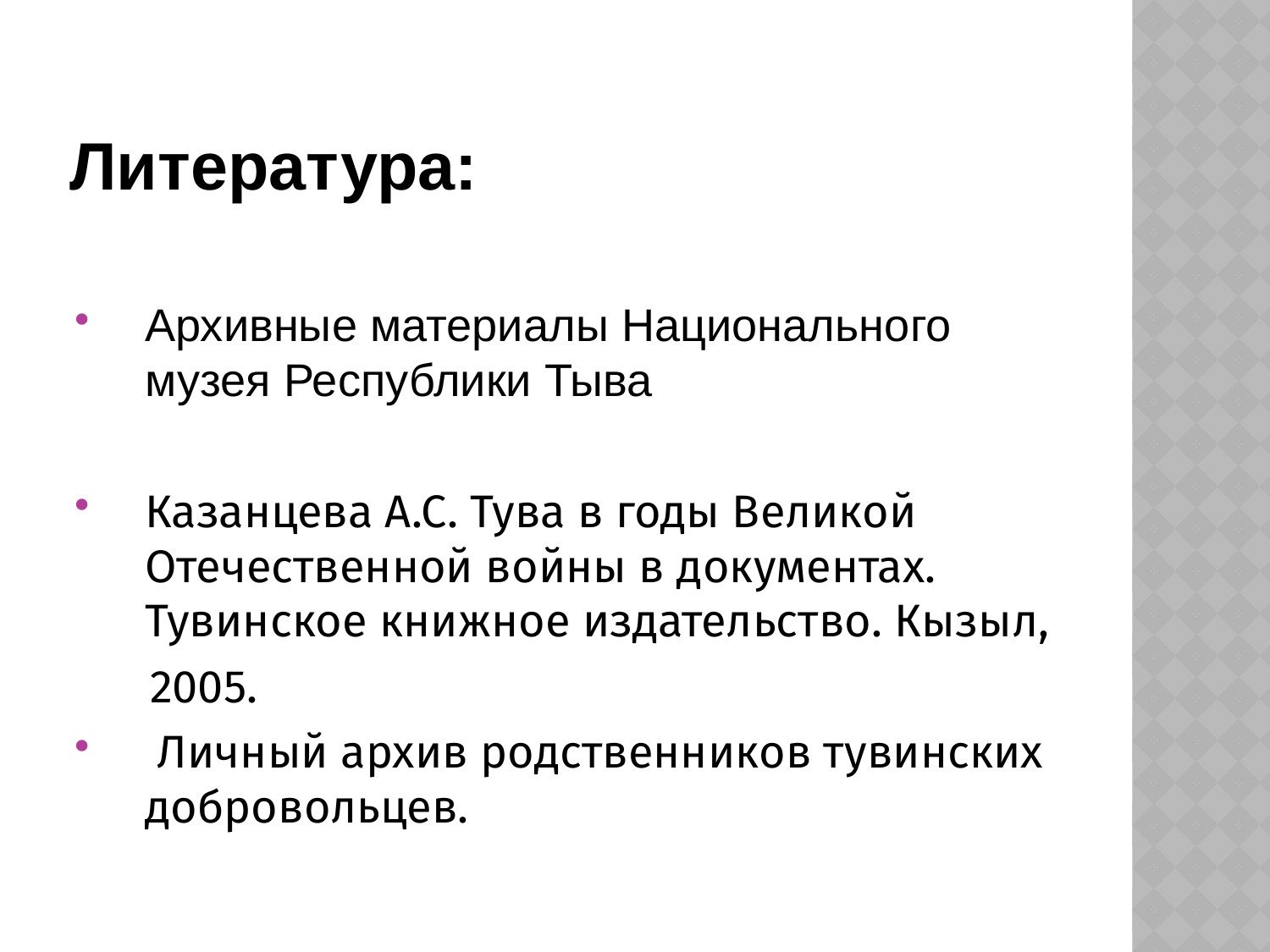

# Литература:

Архивные материалы Национального музея Республики Тыва

Казанцева А.С. Тува в годы Великой Отечественной войны в документах. Тувинское книжное издательство. Кызыл,
      2005.
 Личный архив родственников тувинских добровольцев.